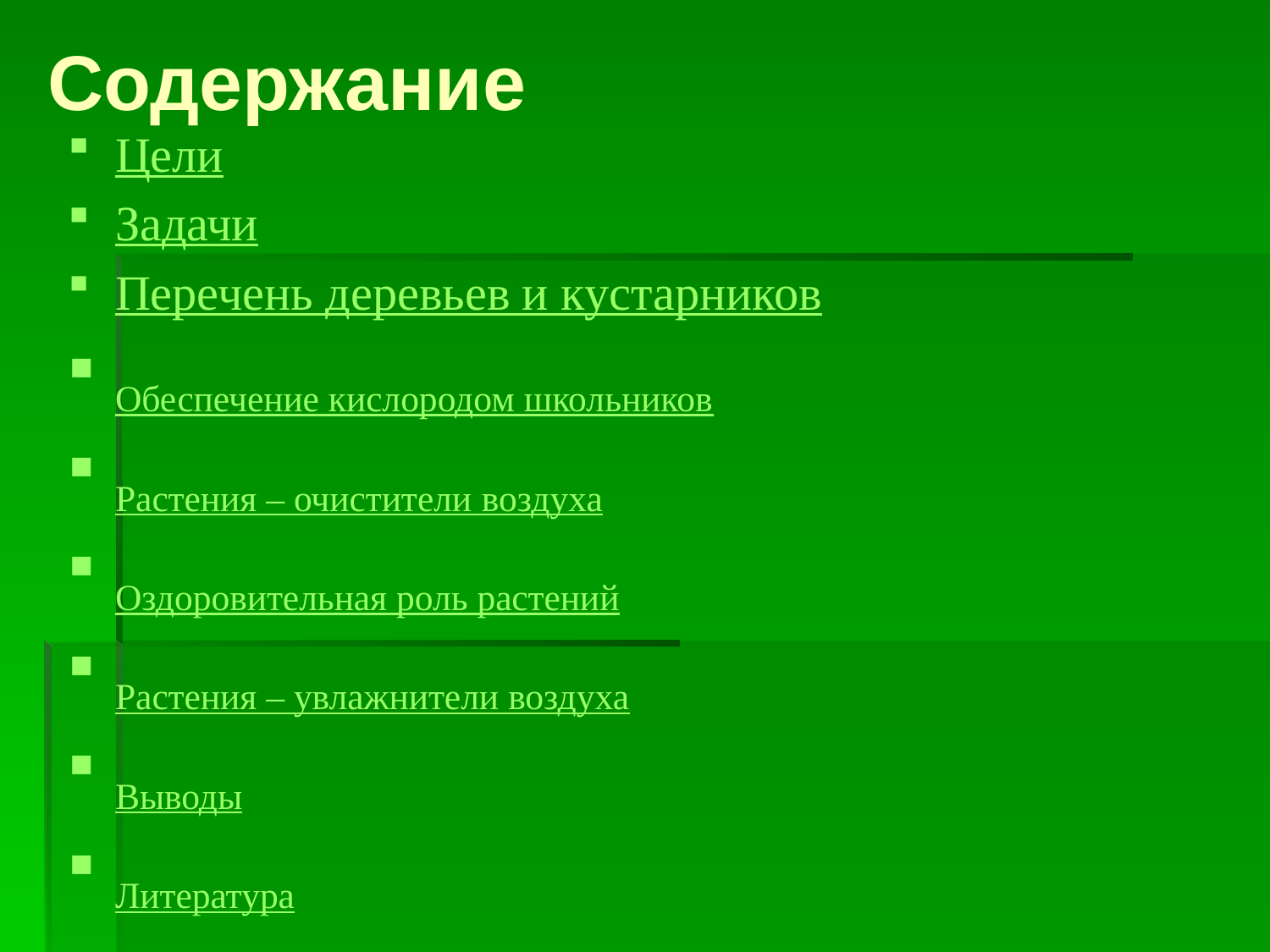

# Содержание
Цели
Задачи
Перечень деревьев и кустарников
Обеспечение кислородом школьников
Растения – очистители воздуха
Оздоровительная роль растений
Растения – увлажнители воздуха
Выводы
Литература